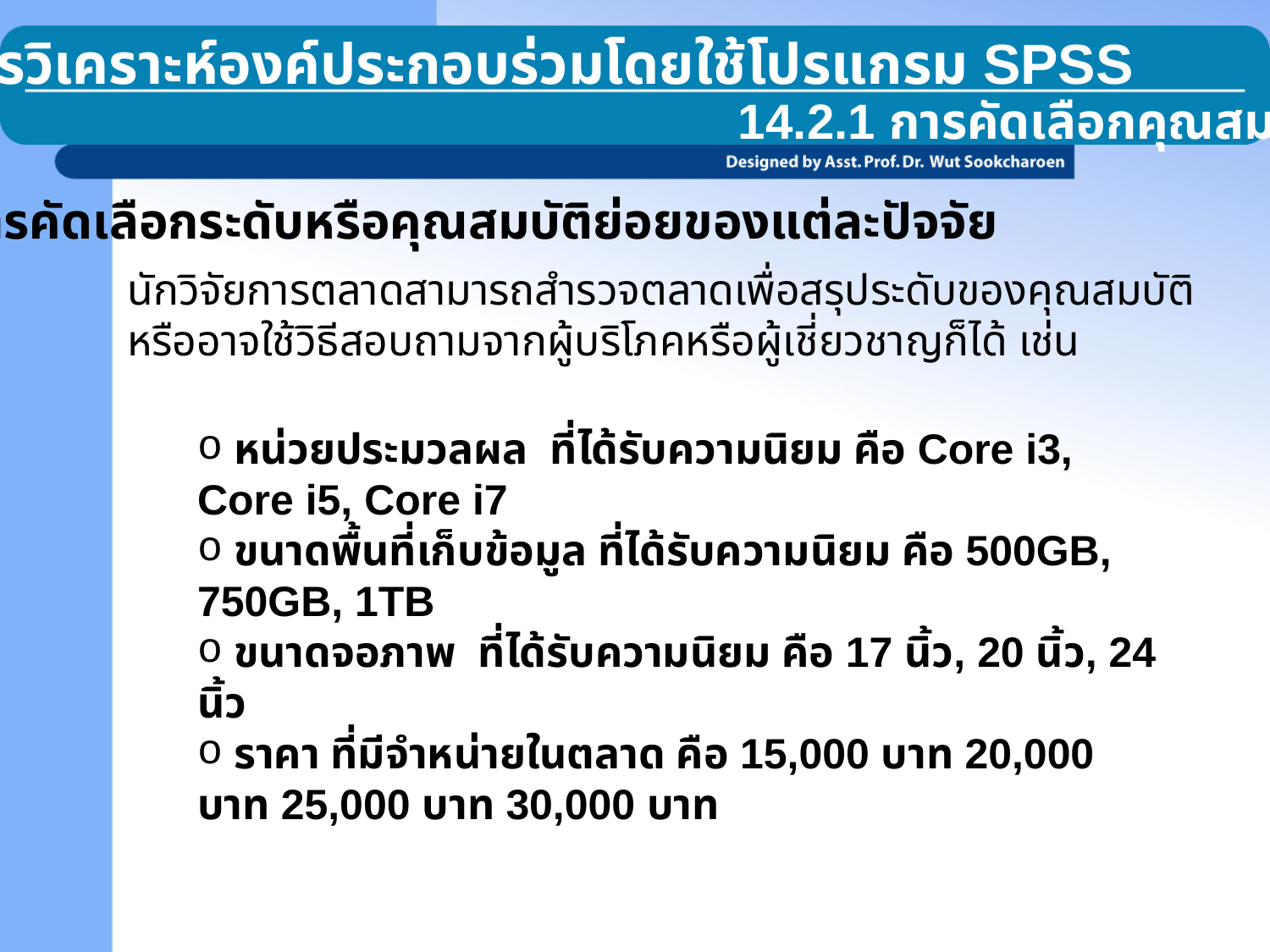

14.2 การวิเคราะห์องค์ประกอบร่วมโดยใช้โปรแกรม SPSS
14.2.1 การคัดเลือกคุณสมบัติ
การคัดเลือกระดับหรือคุณสมบัติย่อยของแต่ละปัจจัย
นักวิจัยการตลาดสามารถสำรวจตลาดเพื่อสรุประดับของคุณสมบัติ หรืออาจใช้วิธีสอบถามจากผู้บริโภคหรือผู้เชี่ยวชาญก็ได้ เช่น
 หน่วยประมวลผล  ที่ได้รับความนิยม คือ Core i3, Core i5, Core i7
 ขนาดพื้นที่เก็บข้อมูล ที่ได้รับความนิยม คือ 500GB, 750GB, 1TB
 ขนาดจอภาพ  ที่ได้รับความนิยม คือ 17 นิ้ว, 20 นิ้ว, 24 นิ้ว
 ราคา ที่มีจำหน่ายในตลาด คือ 15,000 บาท 20,000 บาท 25,000 บาท 30,000 บาท